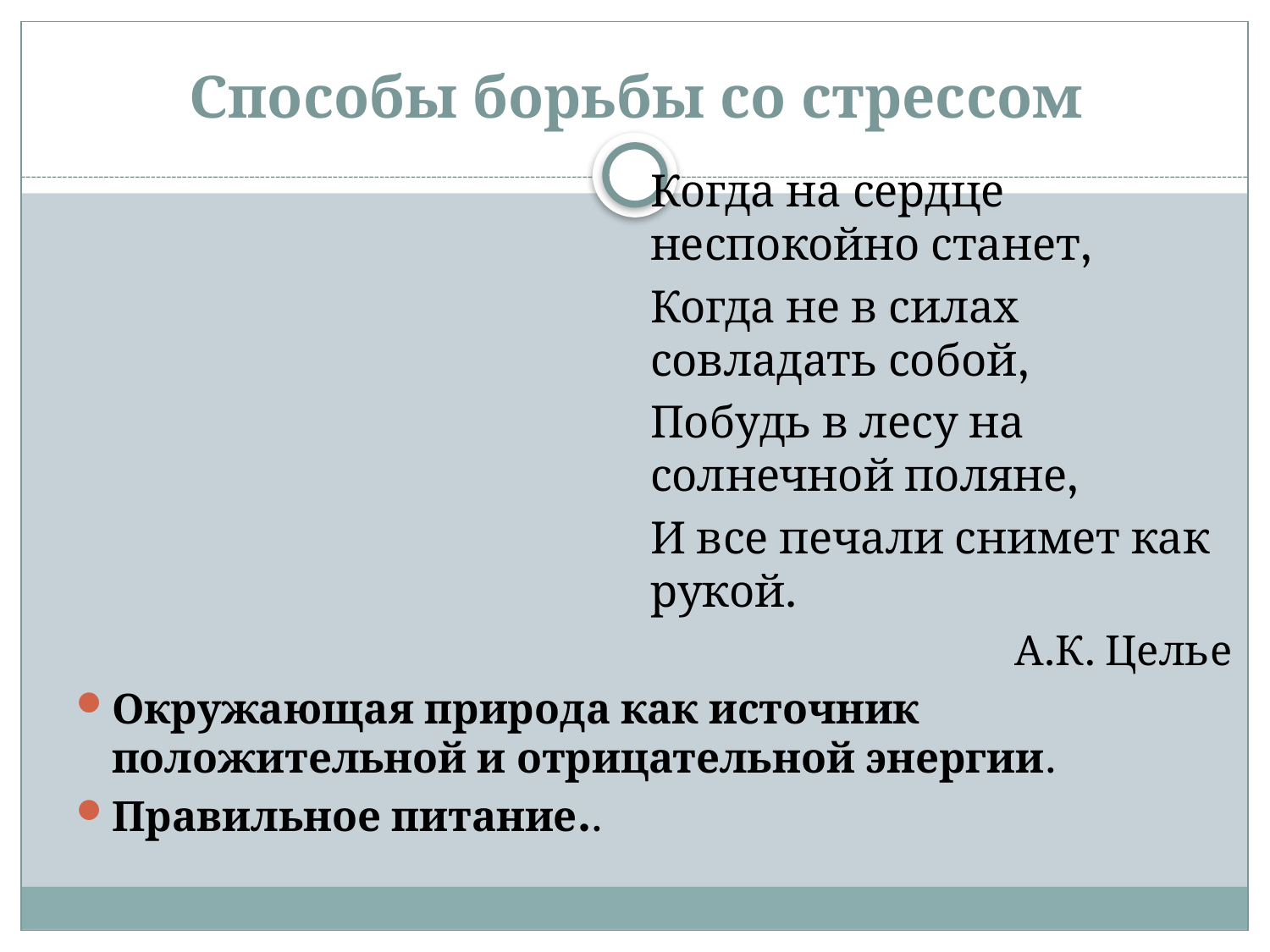

# Способы борьбы со стрессом
Когда на сердце неспокойно станет,
Когда не в силах совладать собой,
Побудь в лесу на солнечной поляне,
И все печали снимет как рукой.
                               А.К. Целье
Окружающая природа как источник положительной и отрицательной энергии.
Правильное питание..